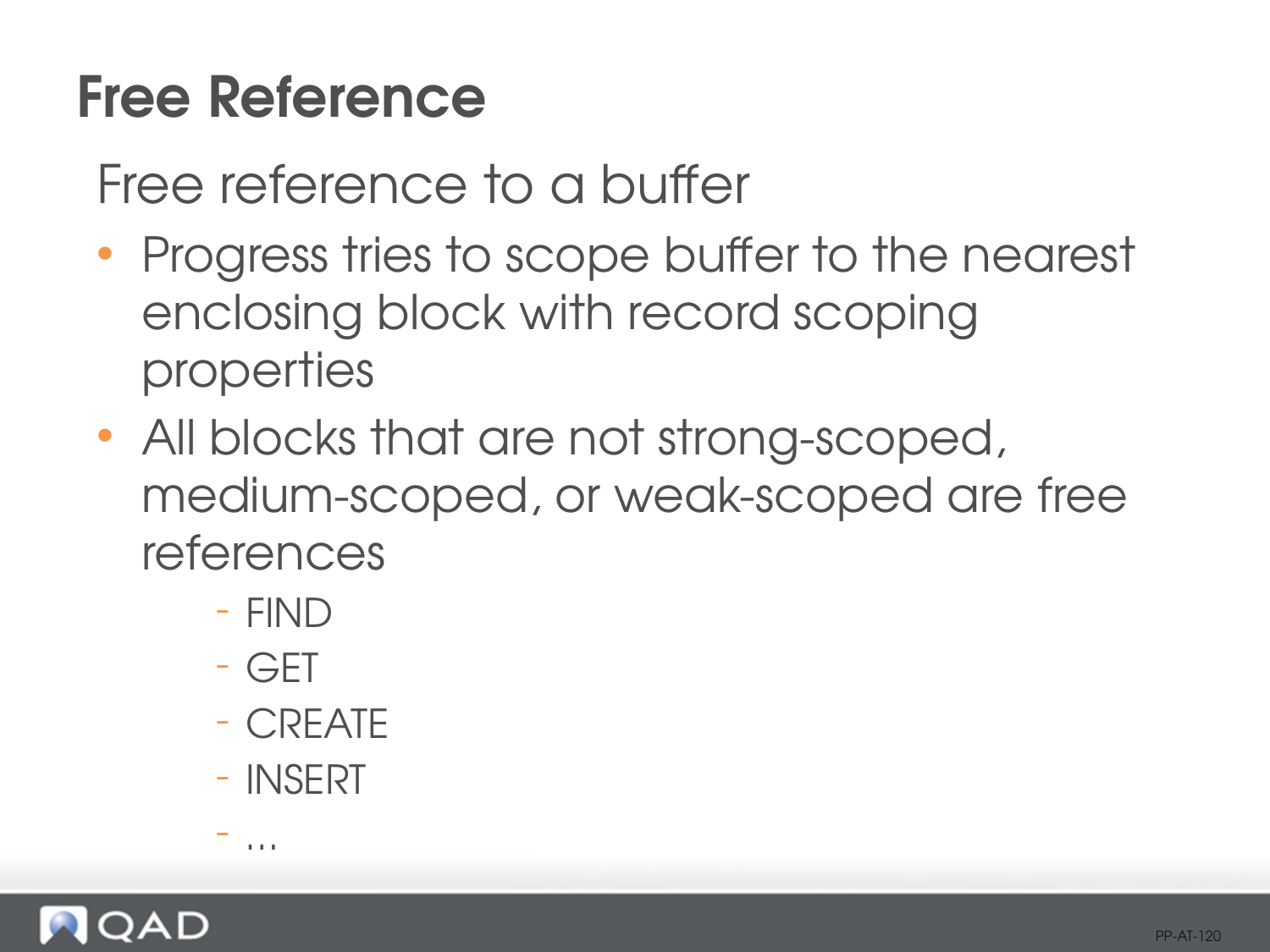

# Free Reference
Free reference to a buffer
Progress tries to scope buffer to the nearest enclosing block with record scoping properties
All blocks that are not strong-scoped, medium-scoped, or weak-scoped are free references
FIND
GET
CREATE
INSERT
…
PP-AT-120